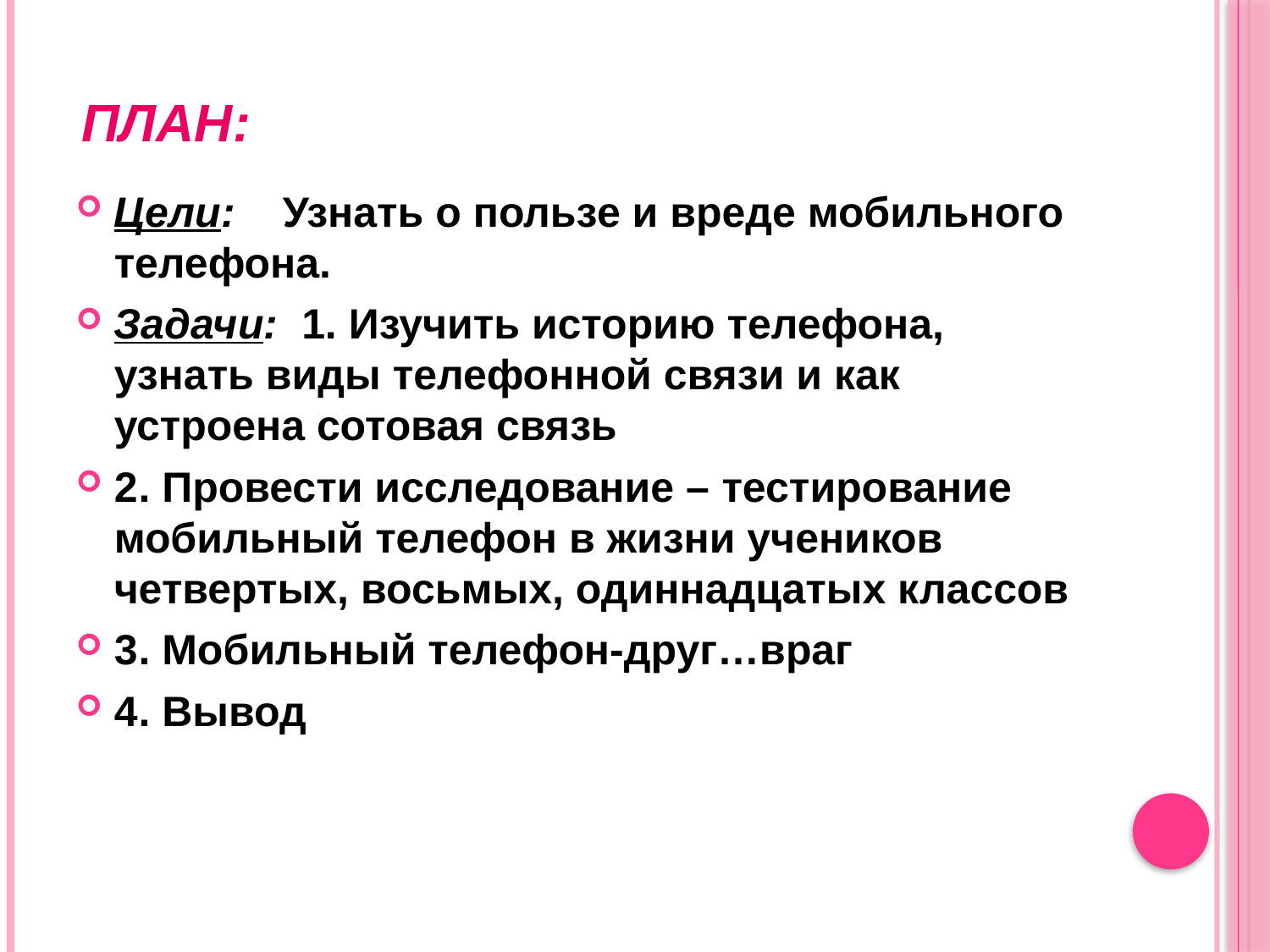

# План:
Цели:    Узнать о пользе и вреде мобильного телефона.
Задачи:  1. Изучить историю телефона, узнать виды телефонной связи и как устроена сотовая связь
2. Провести исследование – тестирование мобильный телефон в жизни учеников четвертых, восьмых, одиннадцатых классов
3. Мобильный телефон-друг…враг
4. Вывод